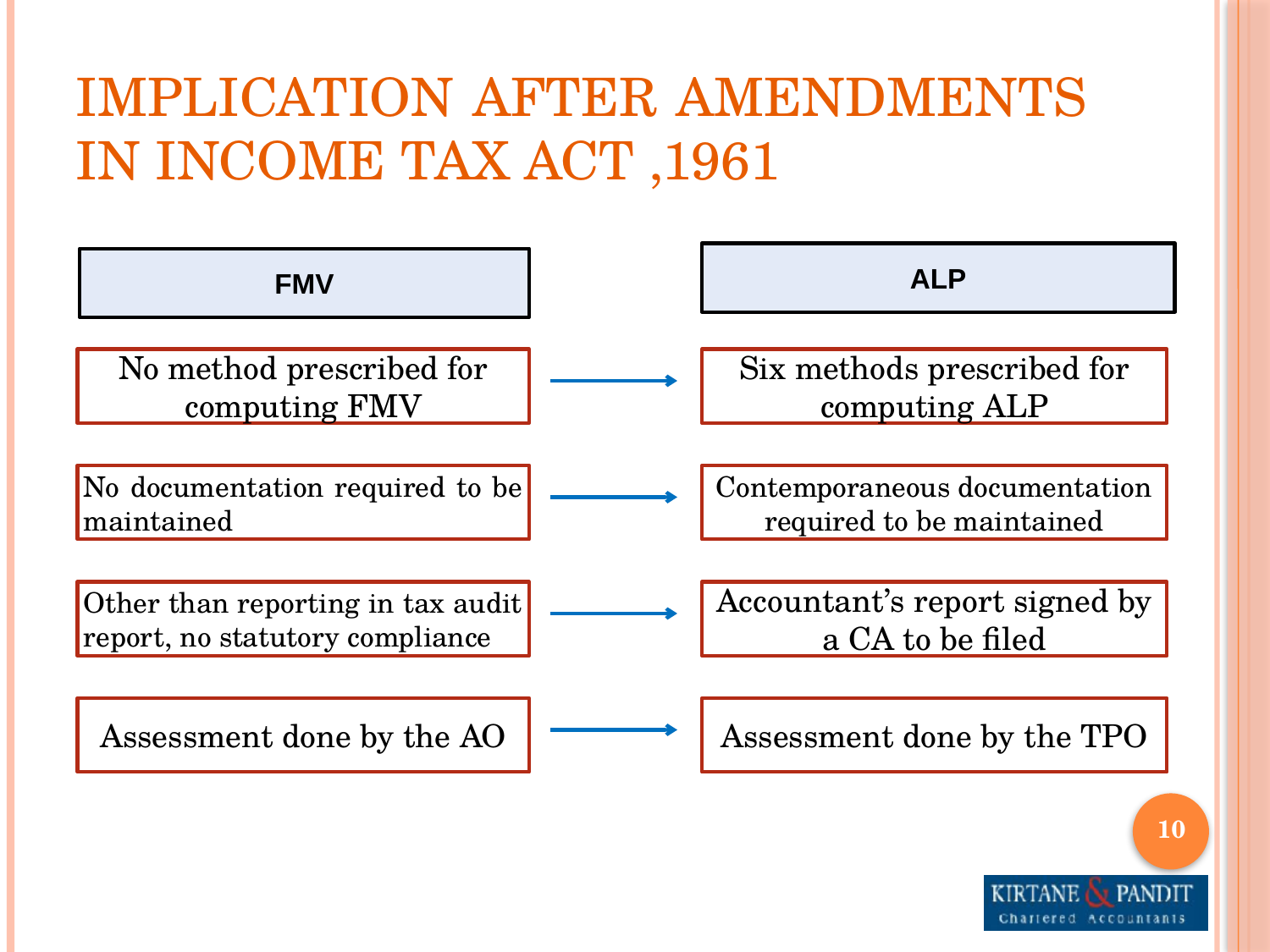

# Implication after amendments in Income tax act ,1961
ALP
FMV
Six methods prescribed for computing ALP
No method prescribed for computing FMV
Contemporaneous documentation required to be maintained
No documentation required to be maintained
Accountant’s report signed by a CA to be filed
Other than reporting in tax audit report, no statutory compliance
Assessment done by the TPO
Assessment done by the AO
10